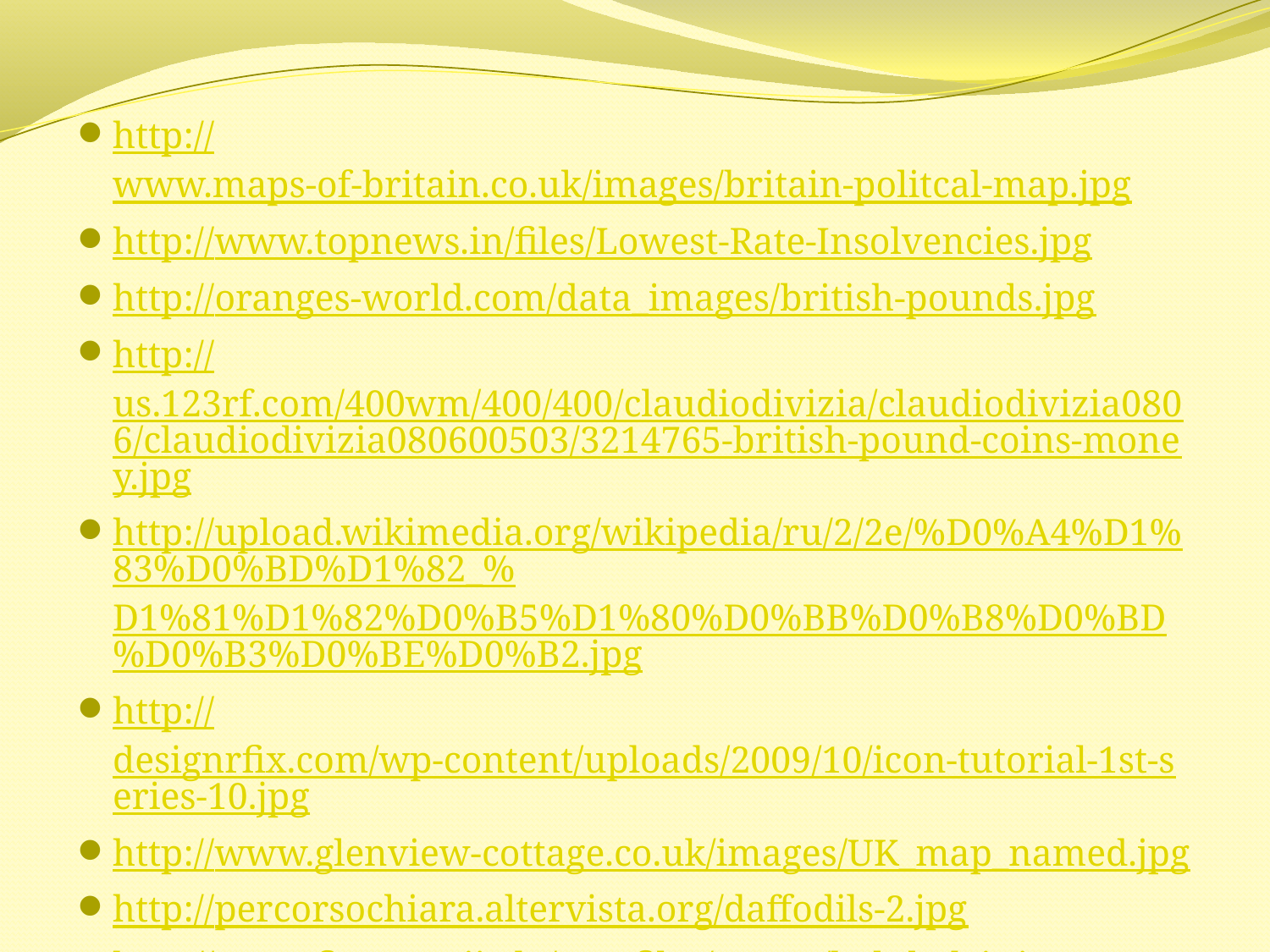

http://www.maps-of-britain.co.uk/images/britain-politcal-map.jpg
http://www.topnews.in/files/Lowest-Rate-Insolvencies.jpg
http://oranges-world.com/data_images/british-pounds.jpg
http://us.123rf.com/400wm/400/400/claudiodivizia/claudiodivizia0806/claudiodivizia080600503/3214765-british-pound-coins-money.jpg
http://upload.wikimedia.org/wikipedia/ru/2/2e/%D0%A4%D1%83%D0%BD%D1%82_%D1%81%D1%82%D0%B5%D1%80%D0%BB%D0%B8%D0%BD%D0%B3%D0%BE%D0%B2.jpg
http://designrfix.com/wp-content/uploads/2009/10/icon-tutorial-1st-series-10.jpg
http://www.glenview-cottage.co.uk/images/UK_map_named.jpg
http://percorsochiara.altervista.org/daffodils-2.jpg
http://www.fitoterapija.lv/userfiles/Image/baltdadzis.jpg